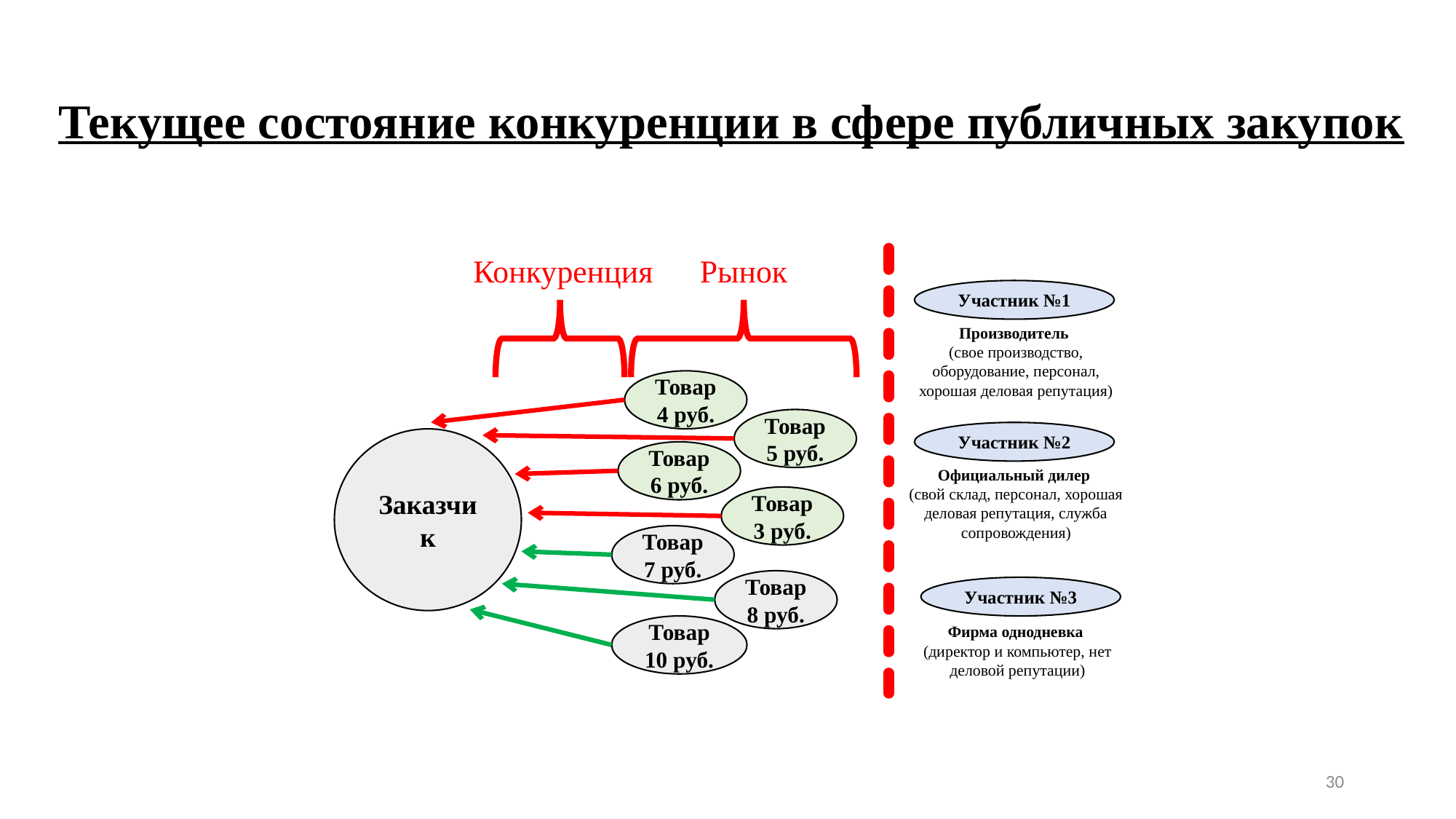

# Текущее состояние конкуренции в сфере публичных закупок
Конкуренция

Рынок
Участник №1
Производитель
(свое производство, оборудование, персонал, хорошая деловая репутация)
Участник №2
Официальный дилер
(свой склад, персонал, хорошая деловая репутация, служба сопровождения)
Участник №3
Фирма однодневка
(директор и компьютер, нет деловой репутации)
Товар 4 руб.
Товар 5 руб.
Товар 6 руб.
Товар 3 руб.
Товар 7 руб.
Товар 8 руб.
Товар 10 руб.
Заказчик
30